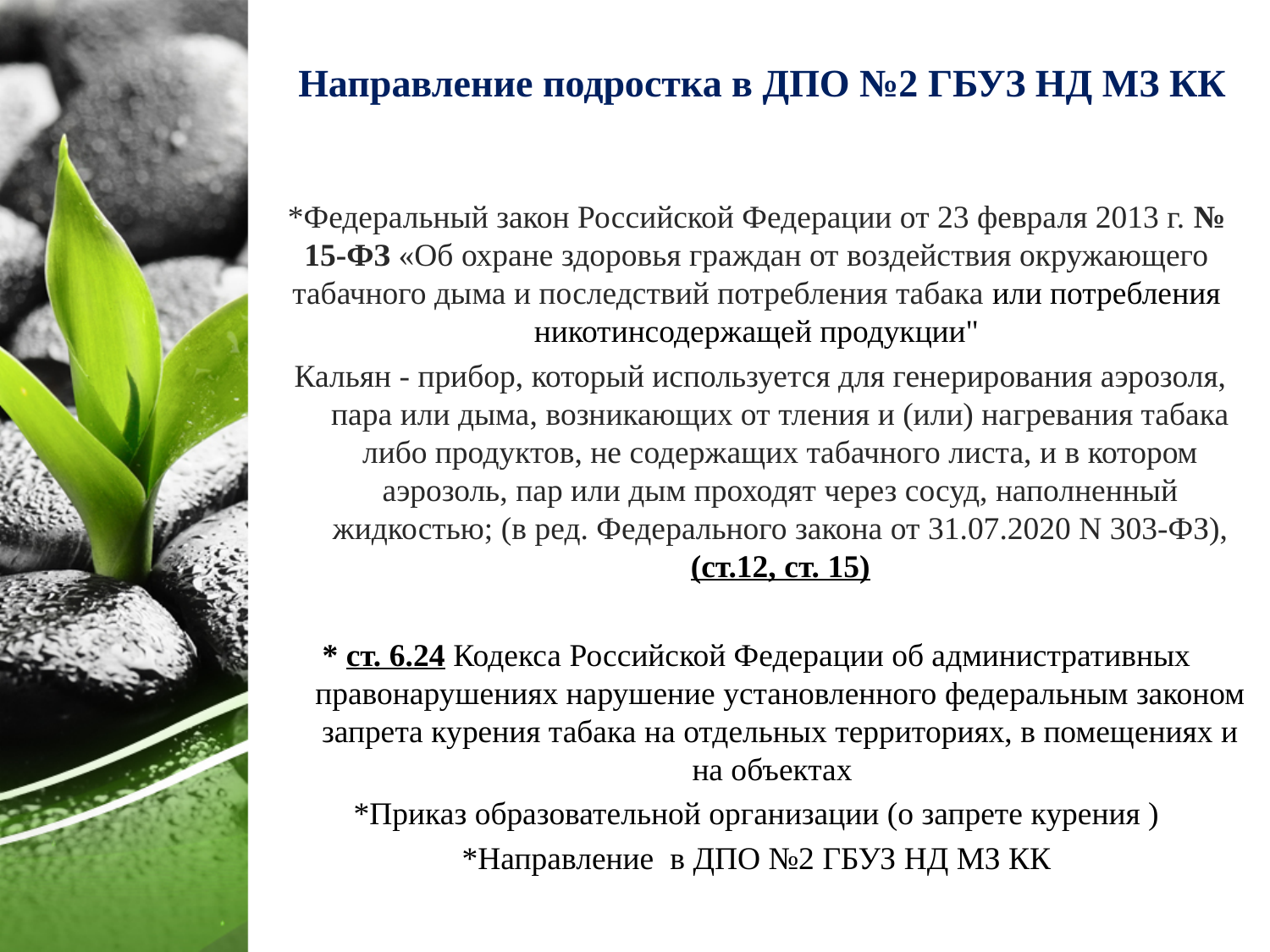

# Направление подростка в ДПО №2 ГБУЗ НД МЗ КК
*Федеральный закон Российской Федерации от 23 февраля 2013 г. № 15-ФЗ «Об охране здоровья граждан от воздействия окружающего табачного дыма и последствий потребления табака или потребления никотинсодержащей продукции"
 Кальян - прибор, который используется для генерирования аэрозоля, пара или дыма, возникающих от тления и (или) нагревания табака либо продуктов, не содержащих табачного листа, и в котором аэрозоль, пар или дым проходят через сосуд, наполненный жидкостью; (в ред. Федерального закона от 31.07.2020 N 303-ФЗ), (ст.12, ст. 15)

* ст. 6.24 Кодекса Российской Федерации об административных правонарушениях нарушение установленного федеральным законом запрета курения табака на отдельных территориях, в помещениях и на объектах
*Приказ образовательной организации (о запрете курения )
*Направление  в ДПО №2 ГБУЗ НД МЗ КК